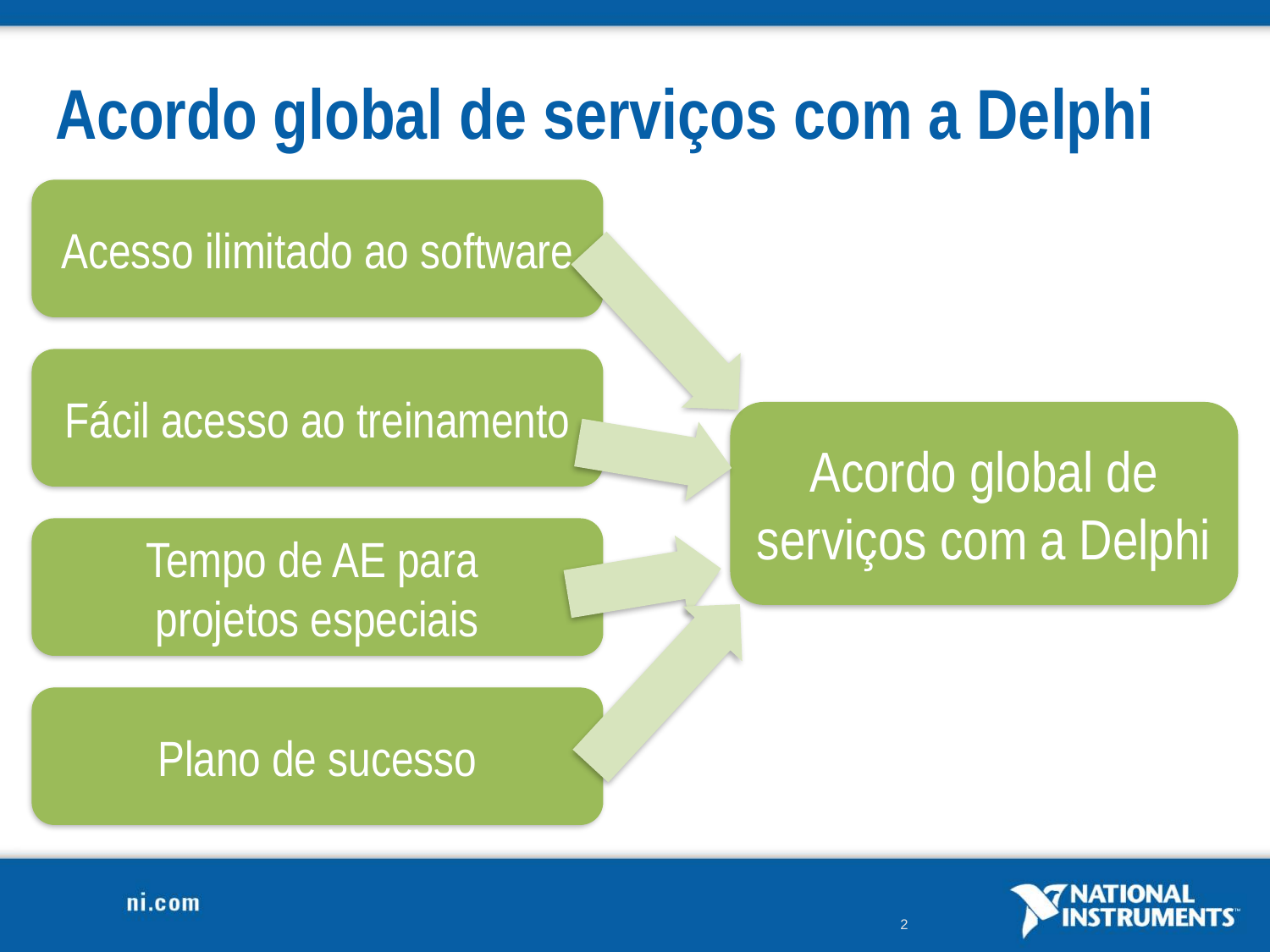

# Acordo global de serviços com a Delphi
Acesso ilimitado ao software

Fácil acesso ao treinamento
Acordo global de serviços com a Delphi

Tempo de AE para
projetos especiais

Plano de sucesso